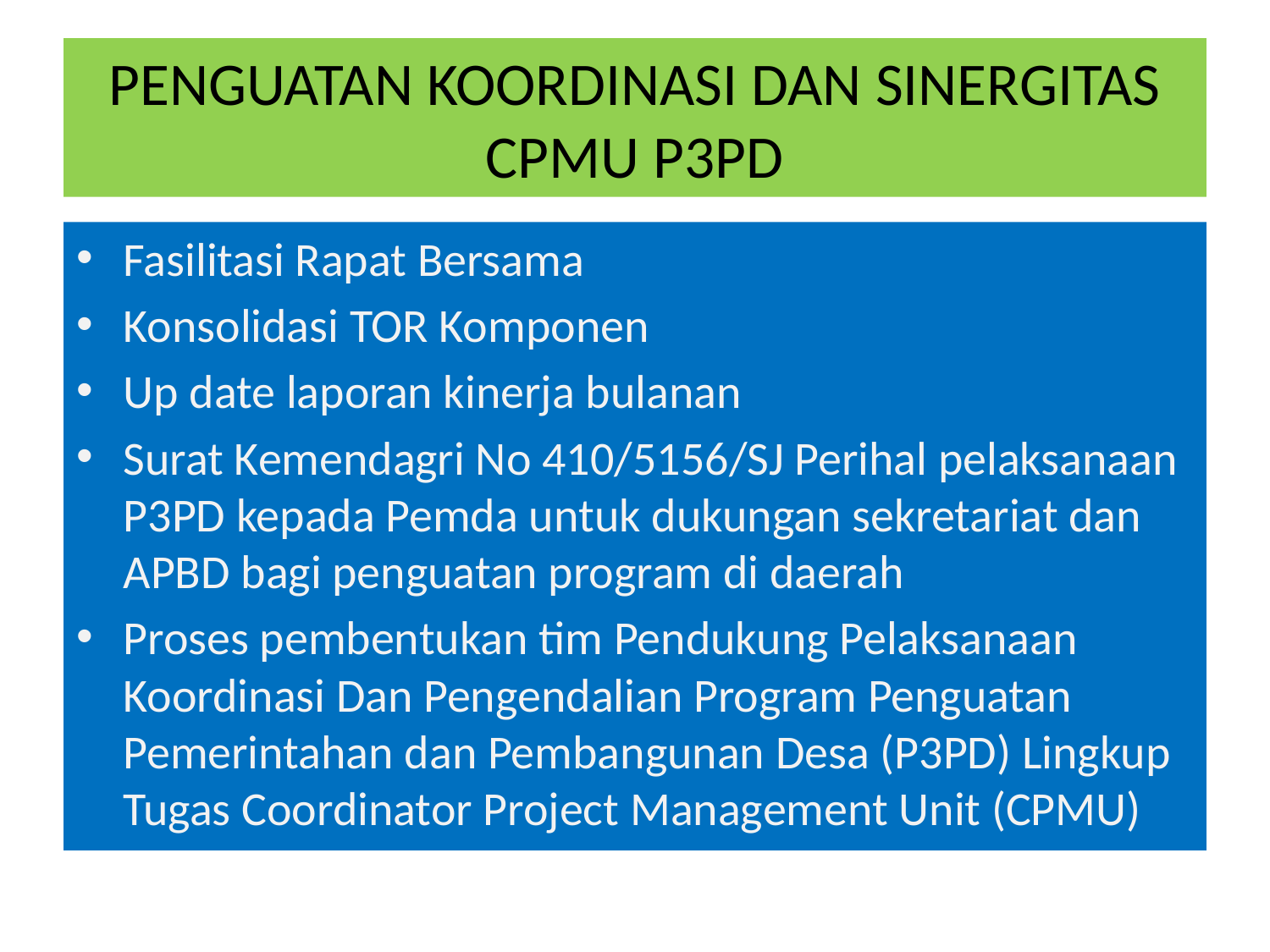

# PENGUATAN KOORDINASI DAN SINERGITAS CPMU P3PD
Fasilitasi Rapat Bersama
Konsolidasi TOR Komponen
Up date laporan kinerja bulanan
Surat Kemendagri No 410/5156/SJ Perihal pelaksanaan P3PD kepada Pemda untuk dukungan sekretariat dan APBD bagi penguatan program di daerah
Proses pembentukan tim Pendukung Pelaksanaan Koordinasi Dan Pengendalian Program Penguatan Pemerintahan dan Pembangunan Desa (P3PD) Lingkup Tugas Coordinator Project Management Unit (CPMU)